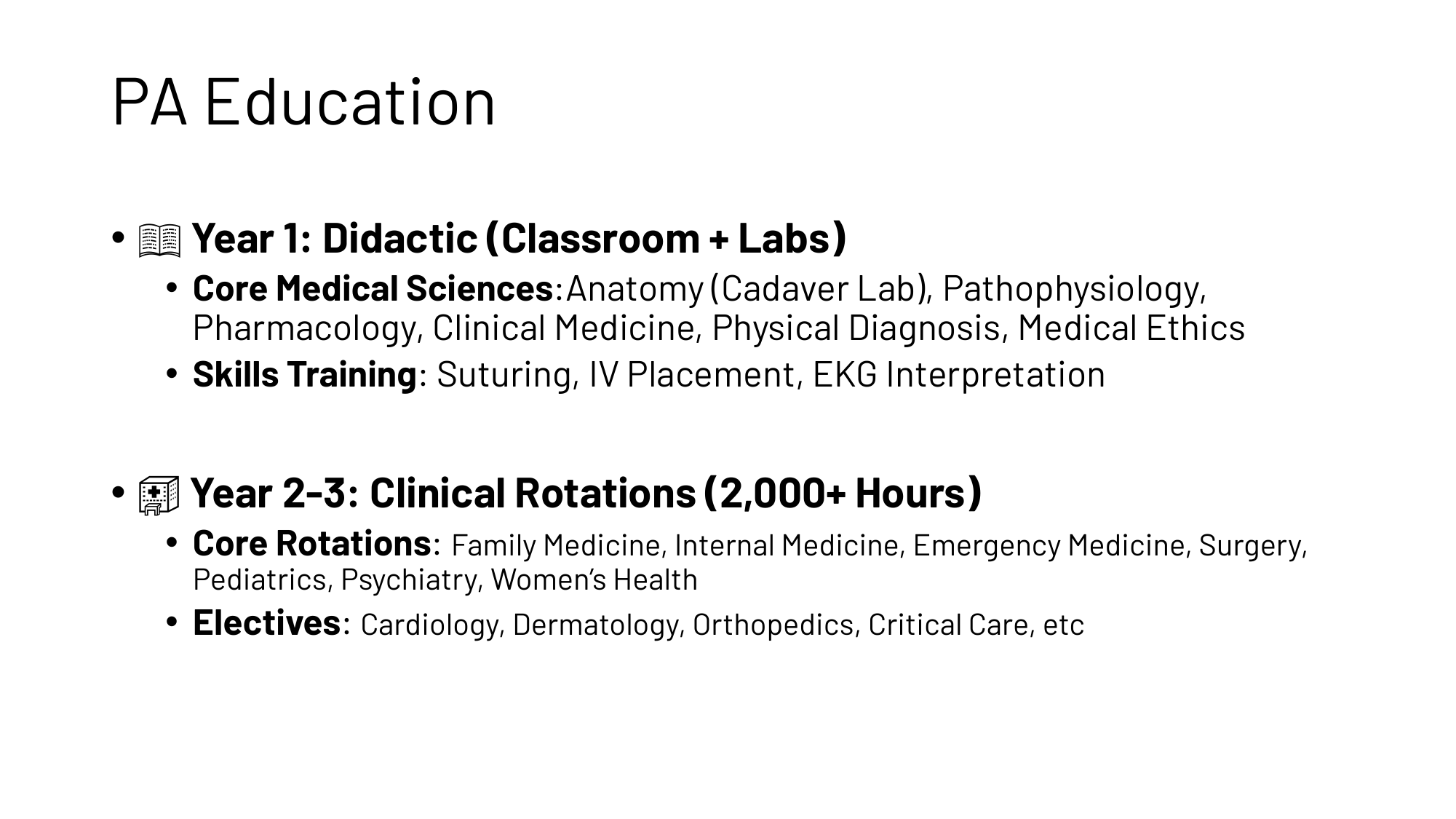

# PA Education

📖 Year 1: Didactic (Classroom + Labs)
Core Medical Sciences:Anatomy (Cadaver Lab), Pathophysiology, Pharmacology, Clinical Medicine, Physical Diagnosis, Medical Ethics
Skills Training: Suturing, IV Placement, EKG Interpretation

🏥 Year 2-3: Clinical Rotations (2,000+ Hours)
Core Rotations: Family Medicine, Internal Medicine, Emergency Medicine, Surgery, Pediatrics, Psychiatry, Women’s Health
Electives: Cardiology, Dermatology, Orthopedics, Critical Care, etc